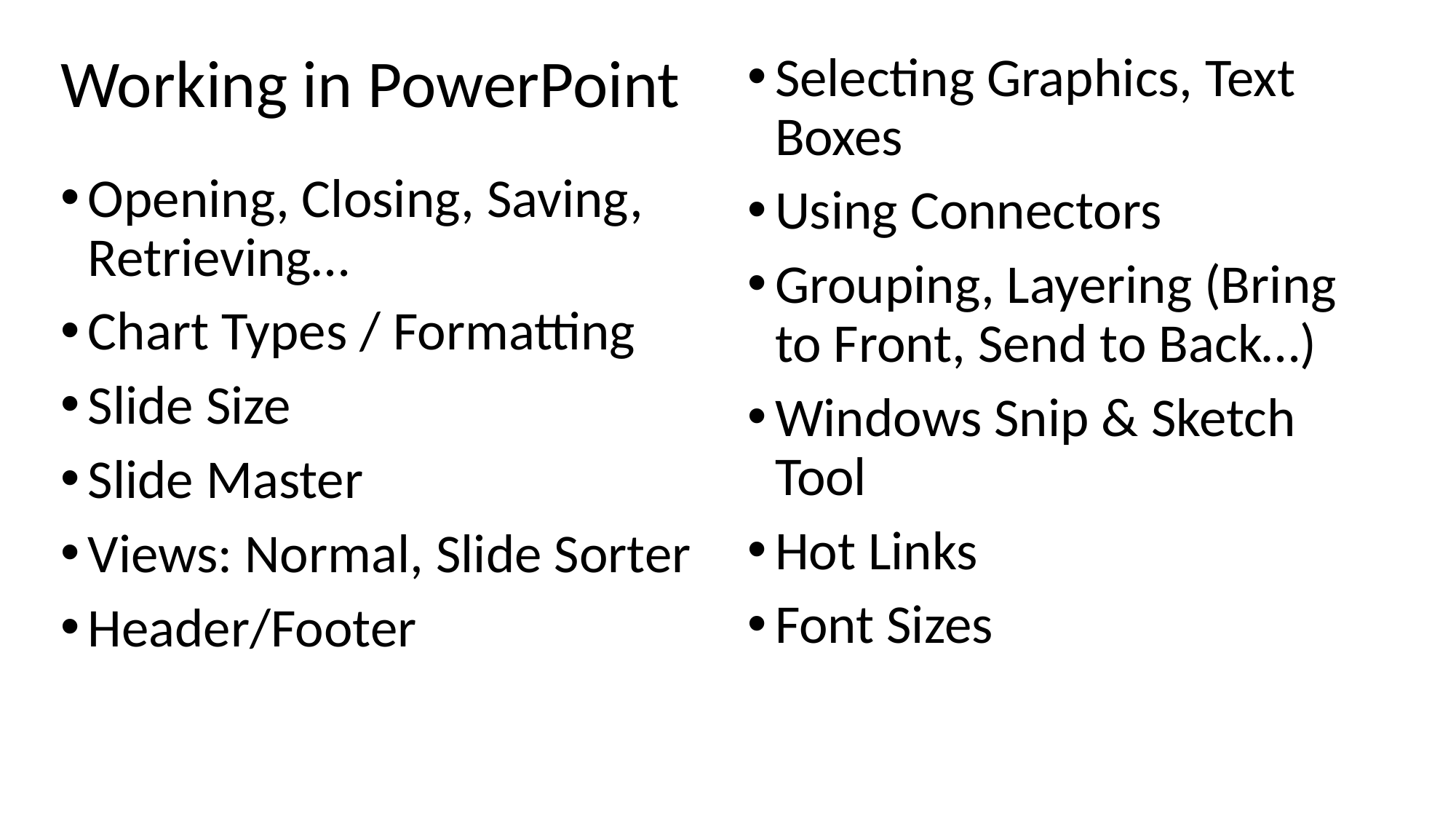

# Working in PowerPoint
Selecting Graphics, Text Boxes
Using Connectors
Grouping, Layering (Bring to Front, Send to Back…)
Windows Snip & Sketch Tool
Hot Links
Font Sizes
Opening, Closing, Saving, Retrieving…
Chart Types / Formatting
Slide Size
Slide Master
Views: Normal, Slide Sorter
Header/Footer